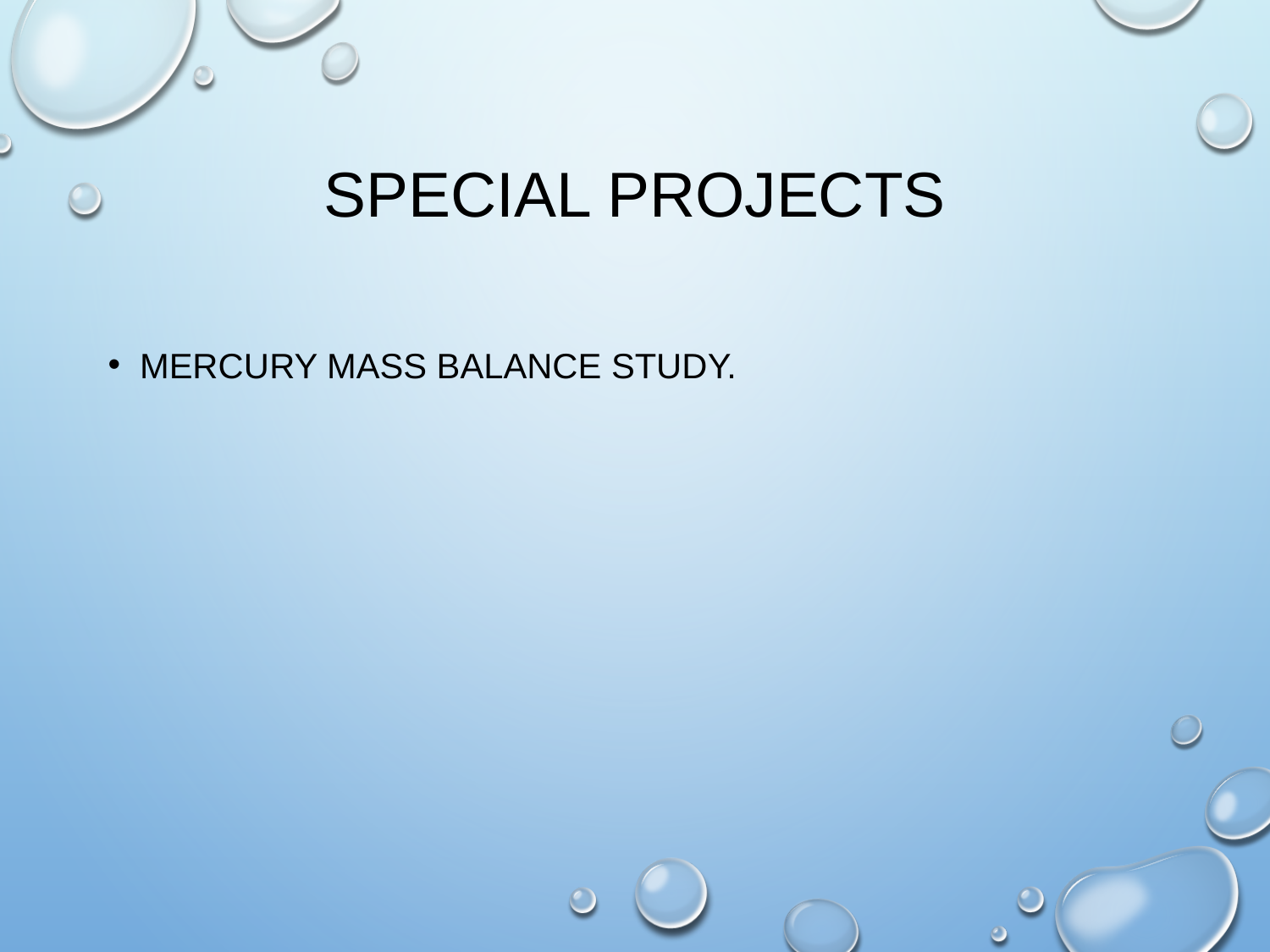

# Special Projects
Mercury Mass Balance Study.